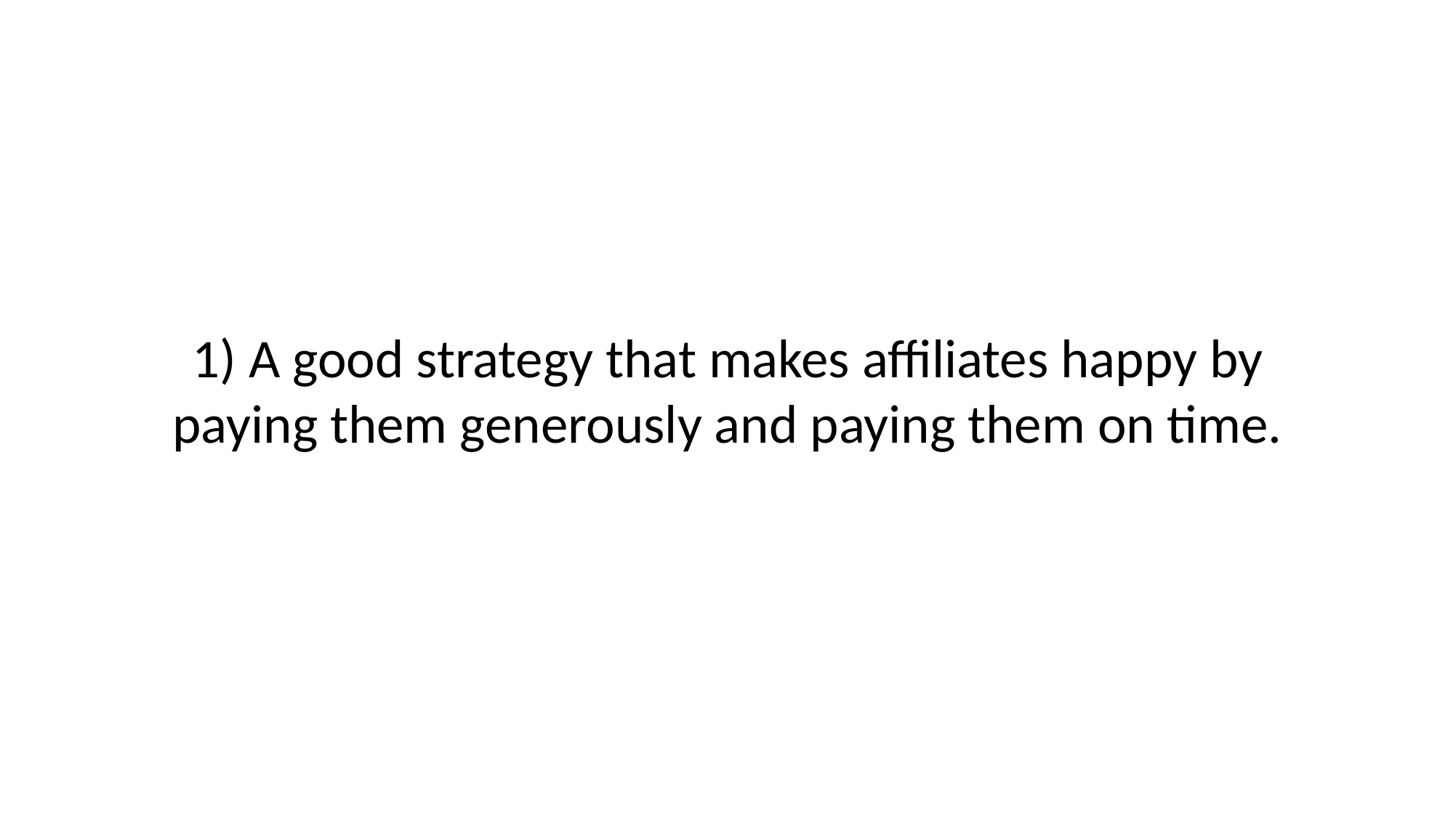

# 1) A good strategy that makes affiliates happy by paying them generously and paying them on time.